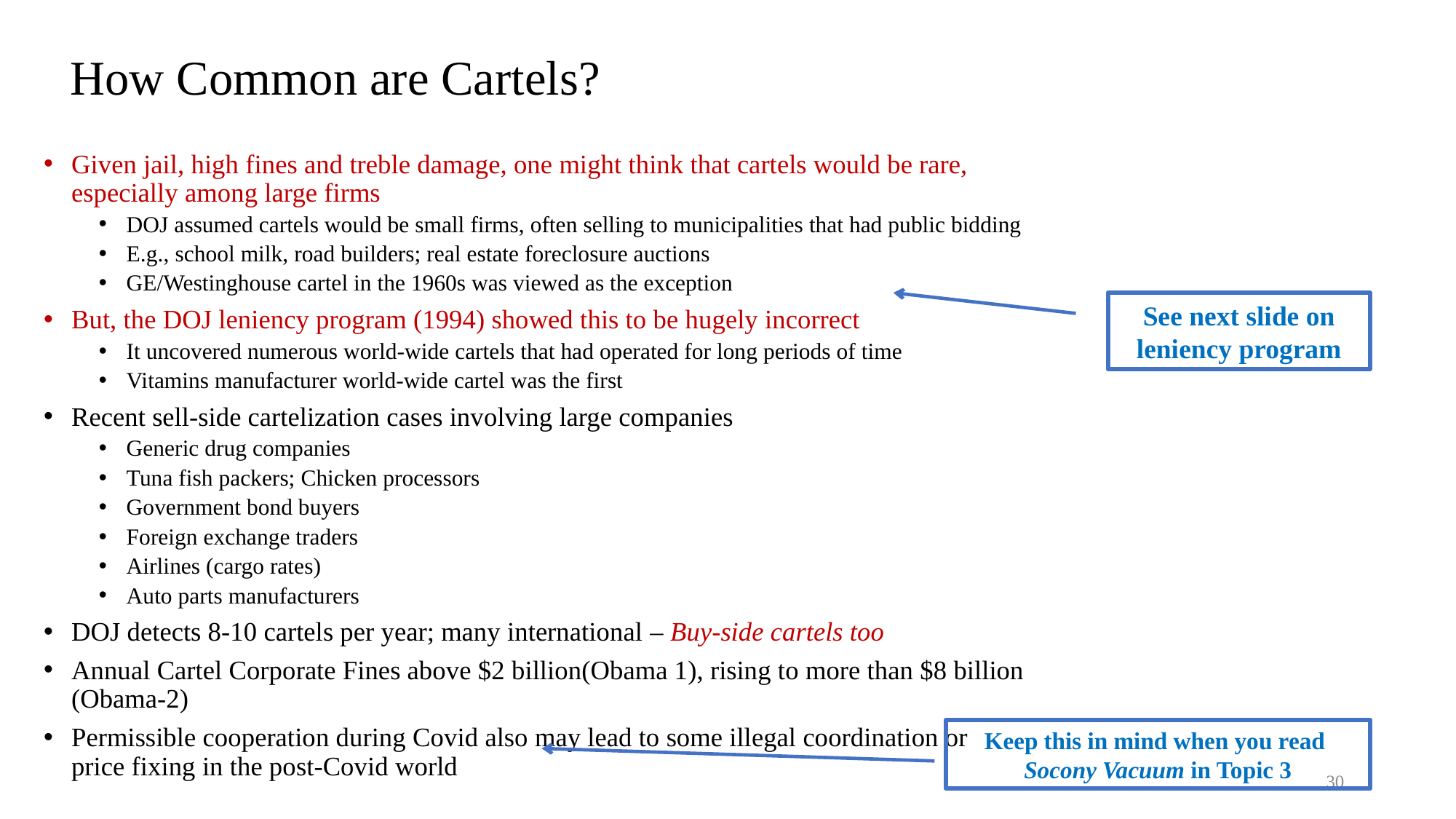

# How Common are Cartels?
Given jail, high fines and treble damage, one might think that cartels would be rare, especially among large firms
DOJ assumed cartels would be small firms, often selling to municipalities that had public bidding
E.g., school milk, road builders; real estate foreclosure auctions
GE/Westinghouse cartel in the 1960s was viewed as the exception
But, the DOJ leniency program (1994) showed this to be hugely incorrect
It uncovered numerous world-wide cartels that had operated for long periods of time
Vitamins manufacturer world-wide cartel was the first
Recent sell-side cartelization cases involving large companies
Generic drug companies
Tuna fish packers; Chicken processors
Government bond buyers
Foreign exchange traders
Airlines (cargo rates)
Auto parts manufacturers
DOJ detects 8-10 cartels per year; many international – Buy-side cartels too
Annual Cartel Corporate Fines above $2 billion(Obama 1), rising to more than $8 billion (Obama-2)
Permissible cooperation during Covid also may lead to some illegal coordination or
price fixing in the post-Covid world
See next slide on leniency program
Keep this in mind when you read
Socony Vacuum in Topic 3
30